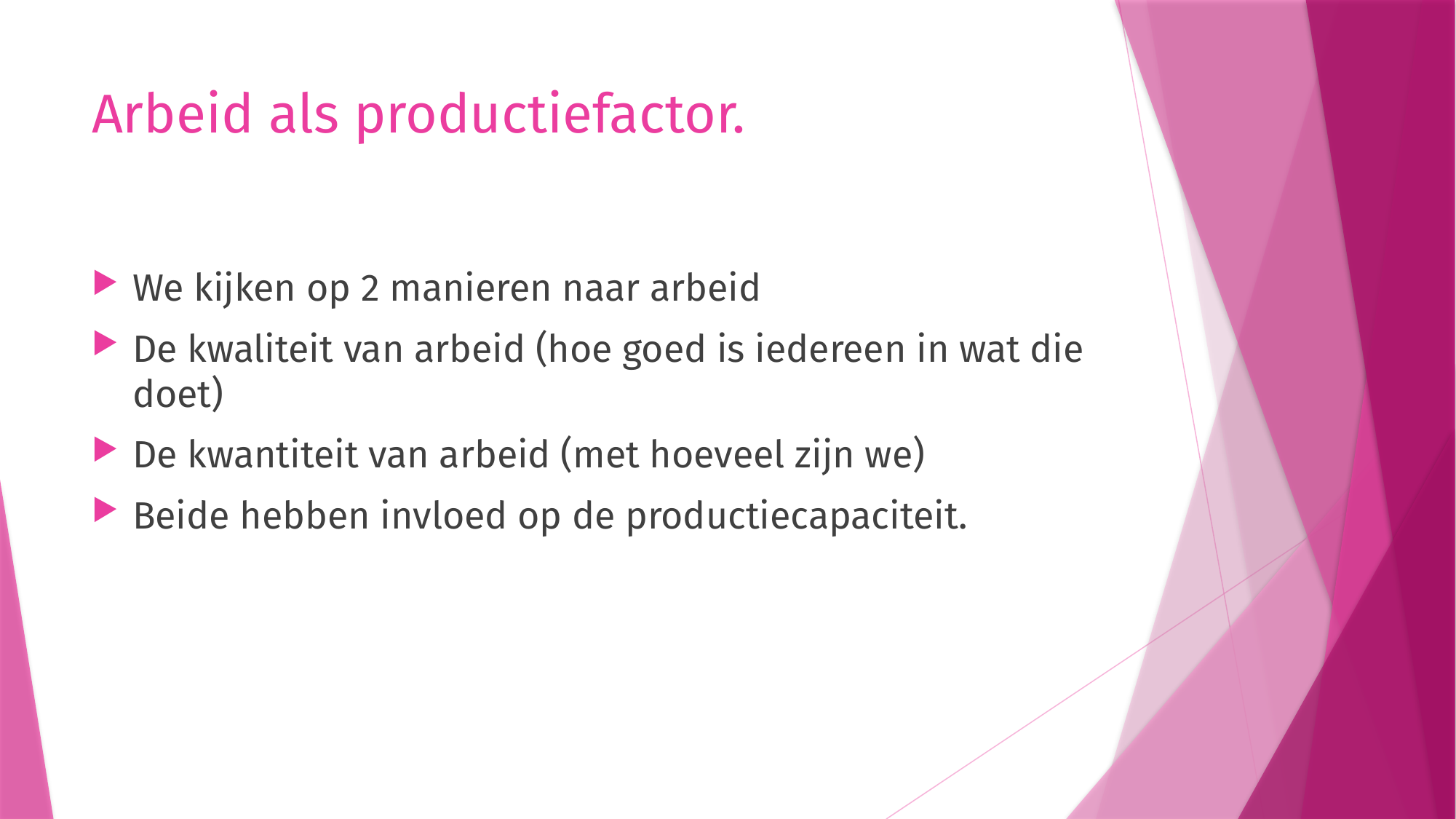

# Arbeid als productiefactor.
We kijken op 2 manieren naar arbeid
De kwaliteit van arbeid (hoe goed is iedereen in wat die doet)
De kwantiteit van arbeid (met hoeveel zijn we)
Beide hebben invloed op de productiecapaciteit.